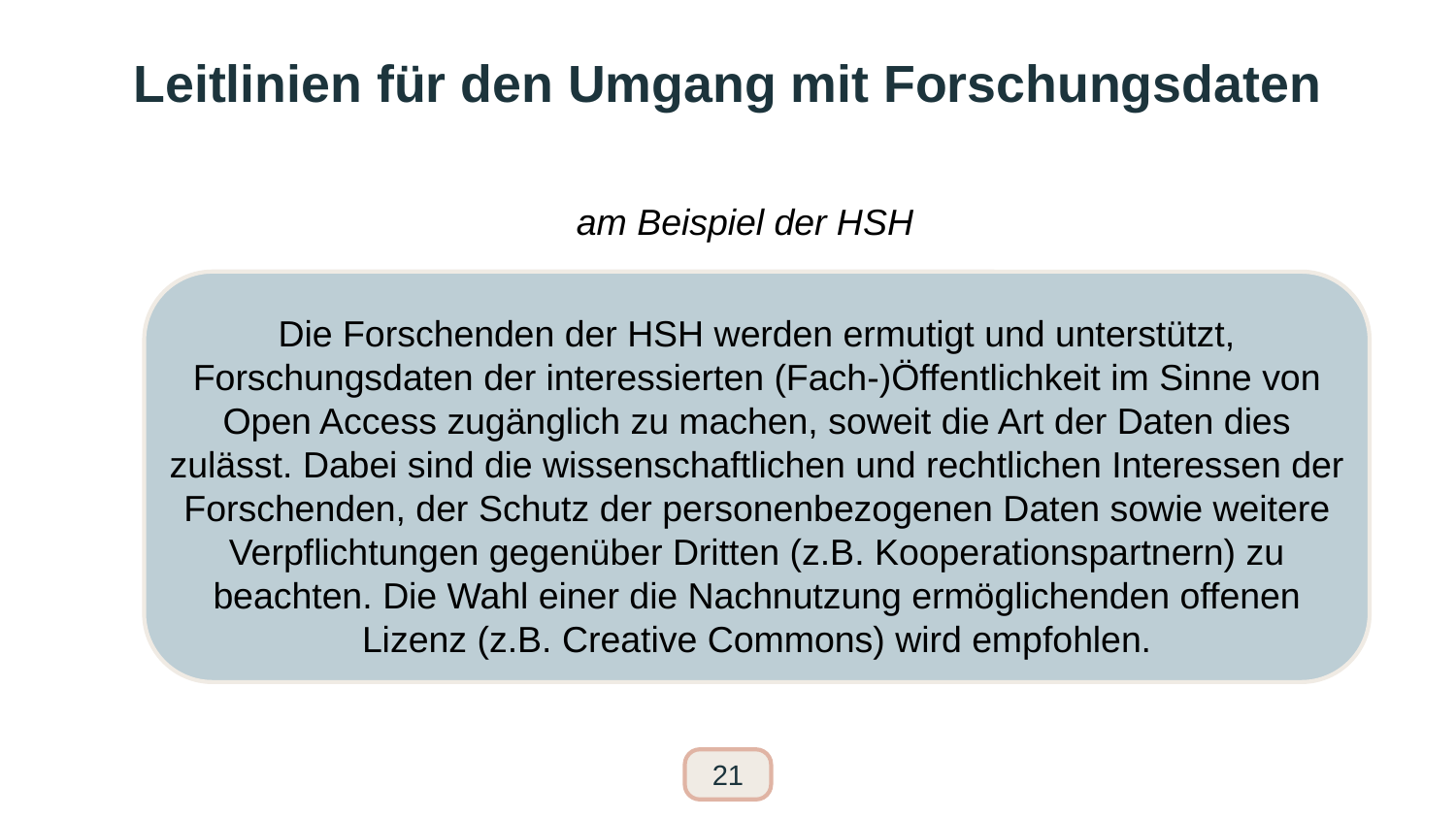

# Leitlinien für den Umgang mit Forschungsdaten
am Beispiel der HSH

Die Forschenden der HSH werden ermutigt und unterstützt, Forschungsdaten der interessierten (Fach-)Öffentlichkeit im Sinne von Open Access zugänglich zu machen, soweit die Art der Daten dies zulässt. Dabei sind die wissenschaftlichen und rechtlichen Interessen der Forschenden, der Schutz der personenbezogenen Daten sowie weitere Verpflichtungen gegenüber Dritten (z.B. Kooperationspartnern) zu beachten. Die Wahl einer die Nachnutzung ermöglichenden offenen Lizenz (z.B. Creative Commons) wird empfohlen.